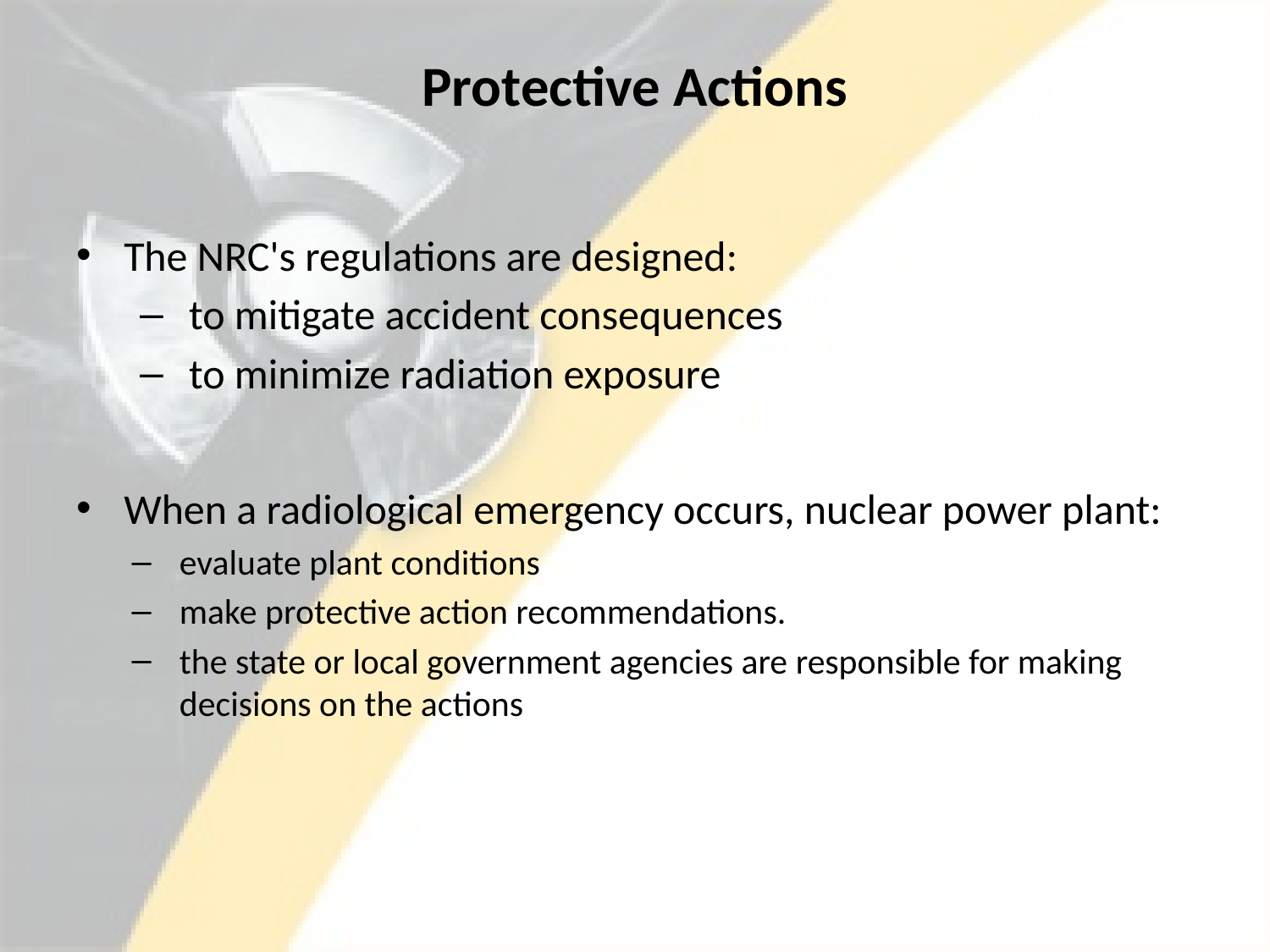

# Protective Actions
The NRC's regulations are designed:
 to mitigate accident consequences
 to minimize radiation exposure

When a radiological emergency occurs, nuclear power plant:
evaluate plant conditions
make protective action recommendations.
the state or local government agencies are responsible for making decisions on the actions